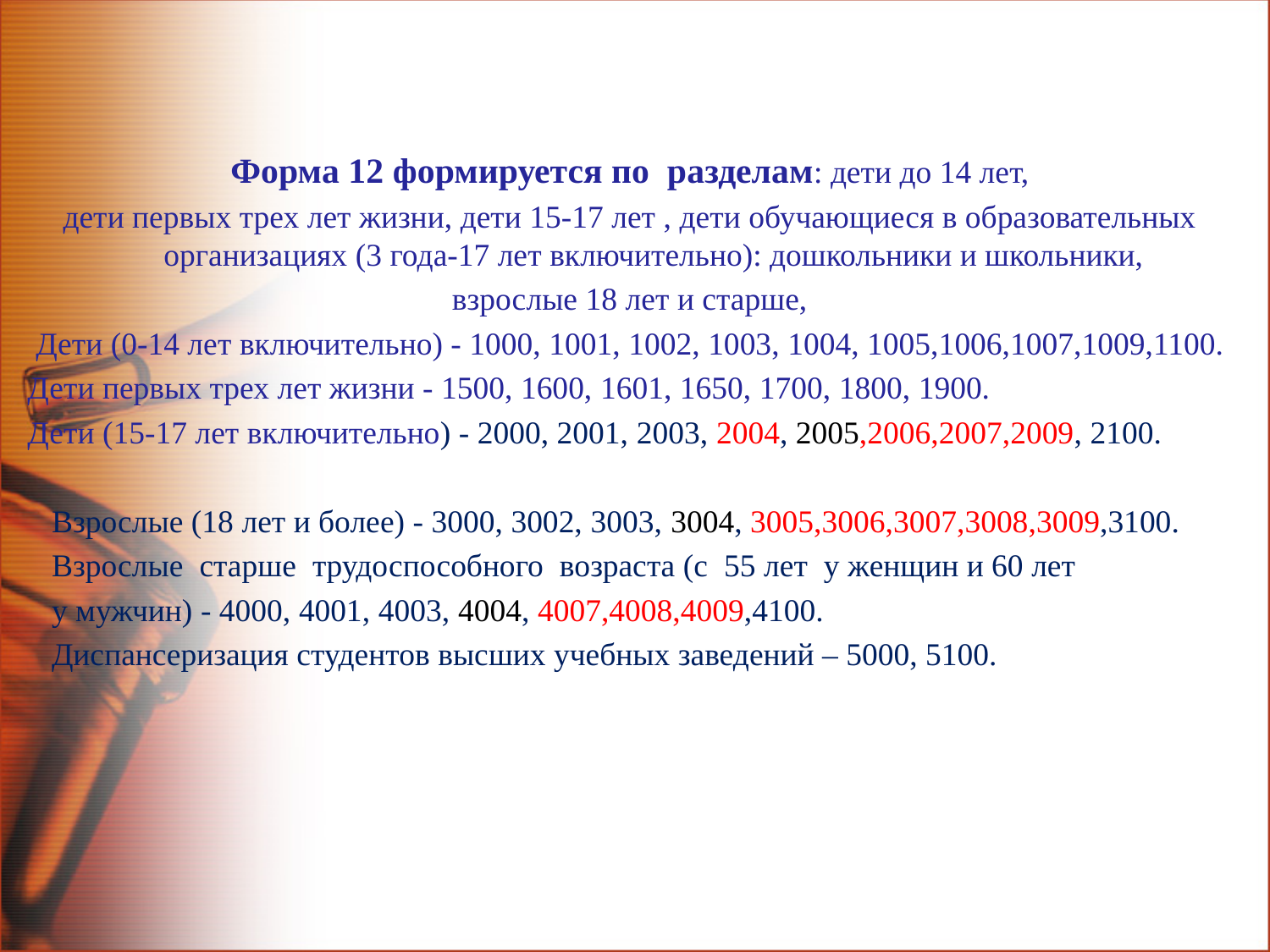

Форма 12 формируется по  разделам: дети до 14 лет,
дети первых трех лет жизни, дети 15-17 лет , дети обучающиеся в образовательных организациях (3 года-17 лет включительно): дошкольники и школьники,
взрослые 18 лет и старше,
Дети (0-14 лет включительно) - 1000, 1001, 1002, 1003, 1004, 1005,1006,1007,1009,1100.
Дети первых трех лет жизни - 1500, 1600, 1601, 1650, 1700, 1800, 1900.
Дети (15-17 лет включительно) - 2000, 2001, 2003, 2004, 2005,2006,2007,2009, 2100.

   Взрослые (18 лет и более) - 3000, 3002, 3003, 3004, 3005,3006,3007,3008,3009,3100.
   Взрослые  старше  трудоспособного  возраста (с  55 лет  у женщин и 60 лет
   у мужчин) - 4000, 4001, 4003, 4004, 4007,4008,4009,4100.
   Диспансеризация студентов высших учебных заведений – 5000, 5100.